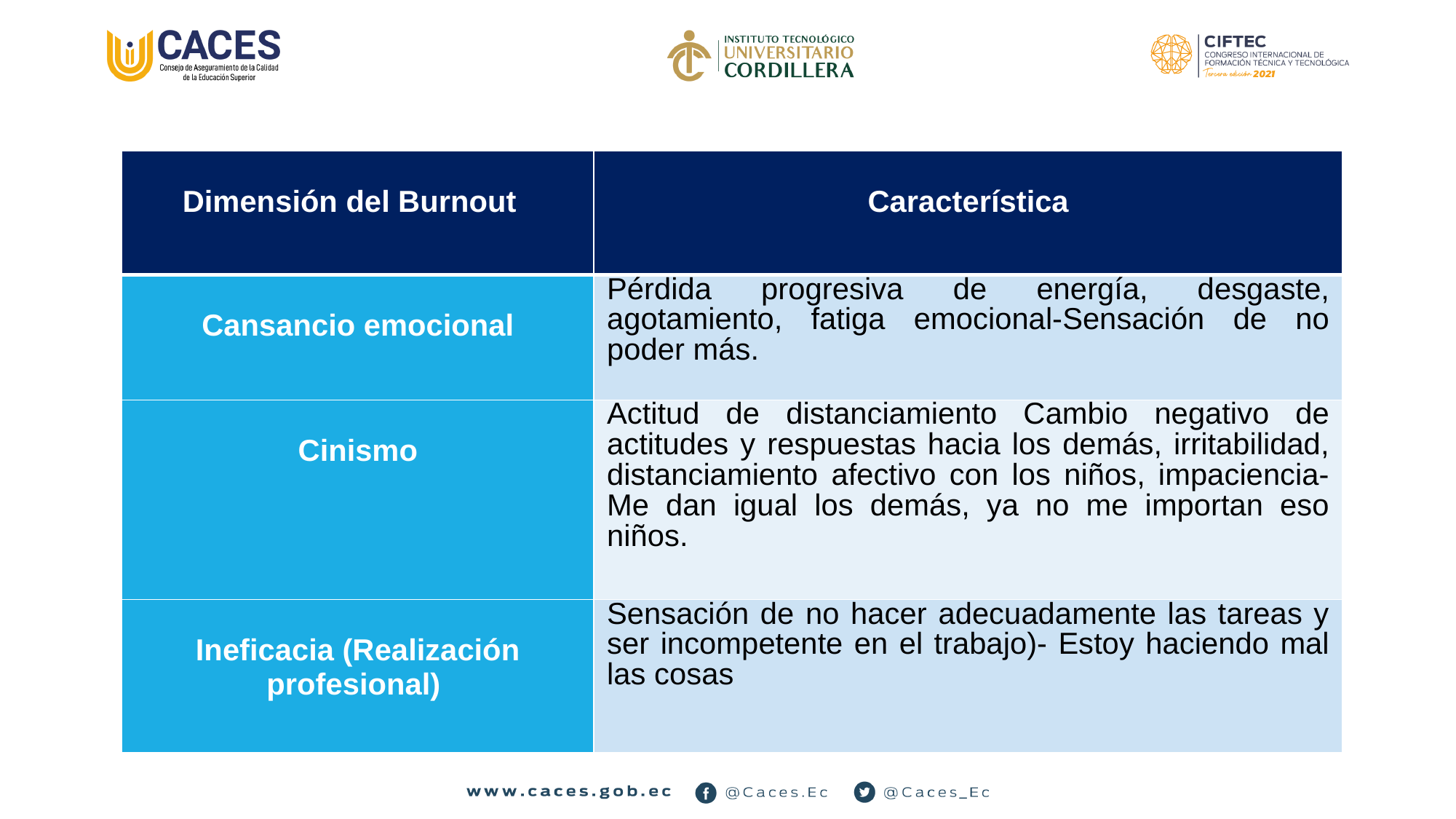

| Dimensión del Burnout | Característica |
| --- | --- |
| Cansancio emocional | Pérdida progresiva de energía, desgaste, agotamiento, fatiga emocional-Sensación de no poder más. |
| Cinismo | Actitud de distanciamiento Cambio negativo de actitudes y respuestas hacia los demás, irritabilidad, distanciamiento afectivo con los niños, impaciencia-Me dan igual los demás, ya no me importan eso niños. |
| Ineficacia (Realización profesional) | Sensación de no hacer adecuadamente las tareas y ser incompetente en el trabajo)- Estoy haciendo mal las cosas |